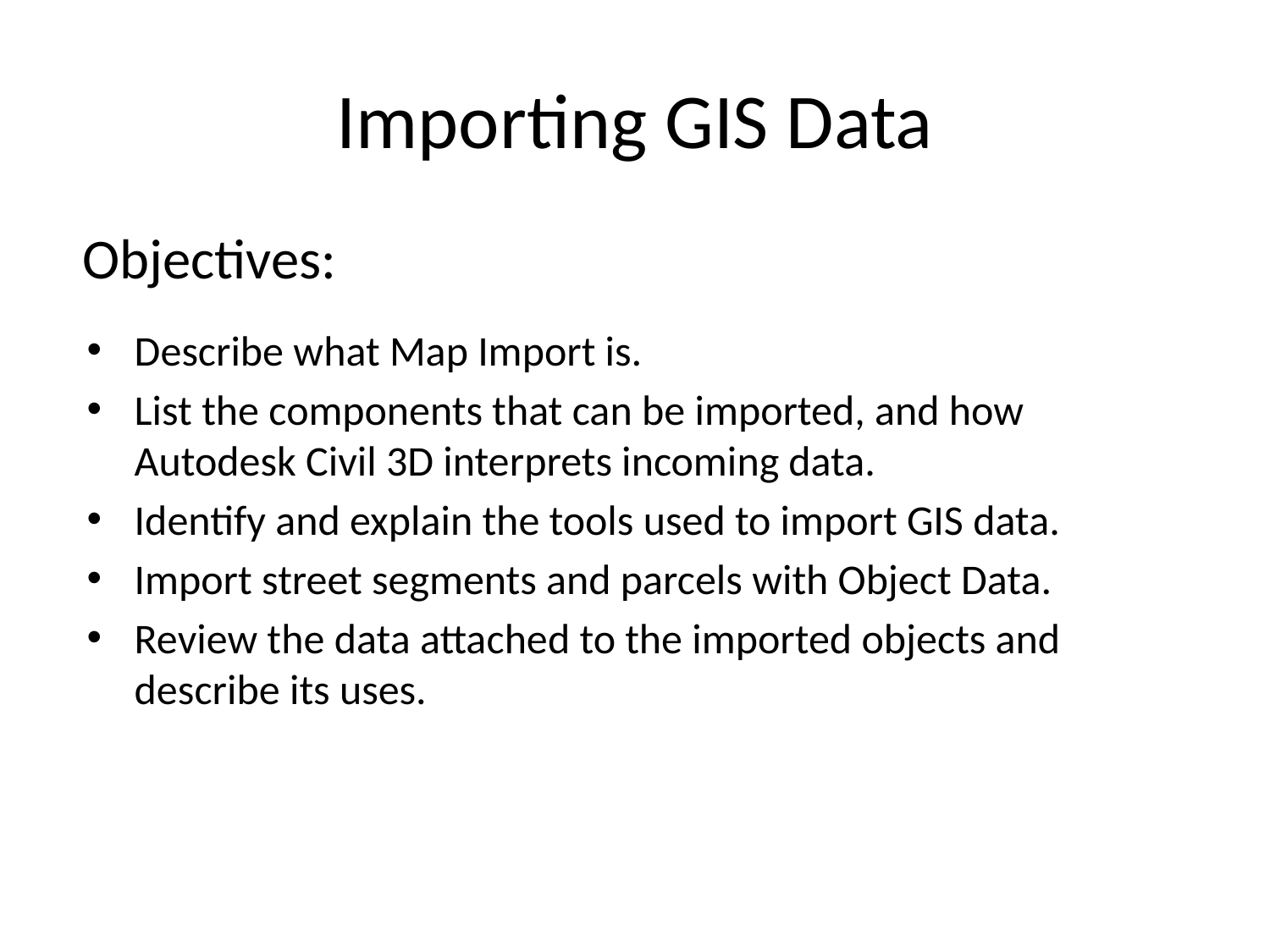

# Importing GIS Data
Objectives:
Describe what Map Import is.
List the components that can be imported, and how Autodesk Civil 3D interprets incoming data.
Identify and explain the tools used to import GIS data.
Import street segments and parcels with Object Data.
Review the data attached to the imported objects and describe its uses.